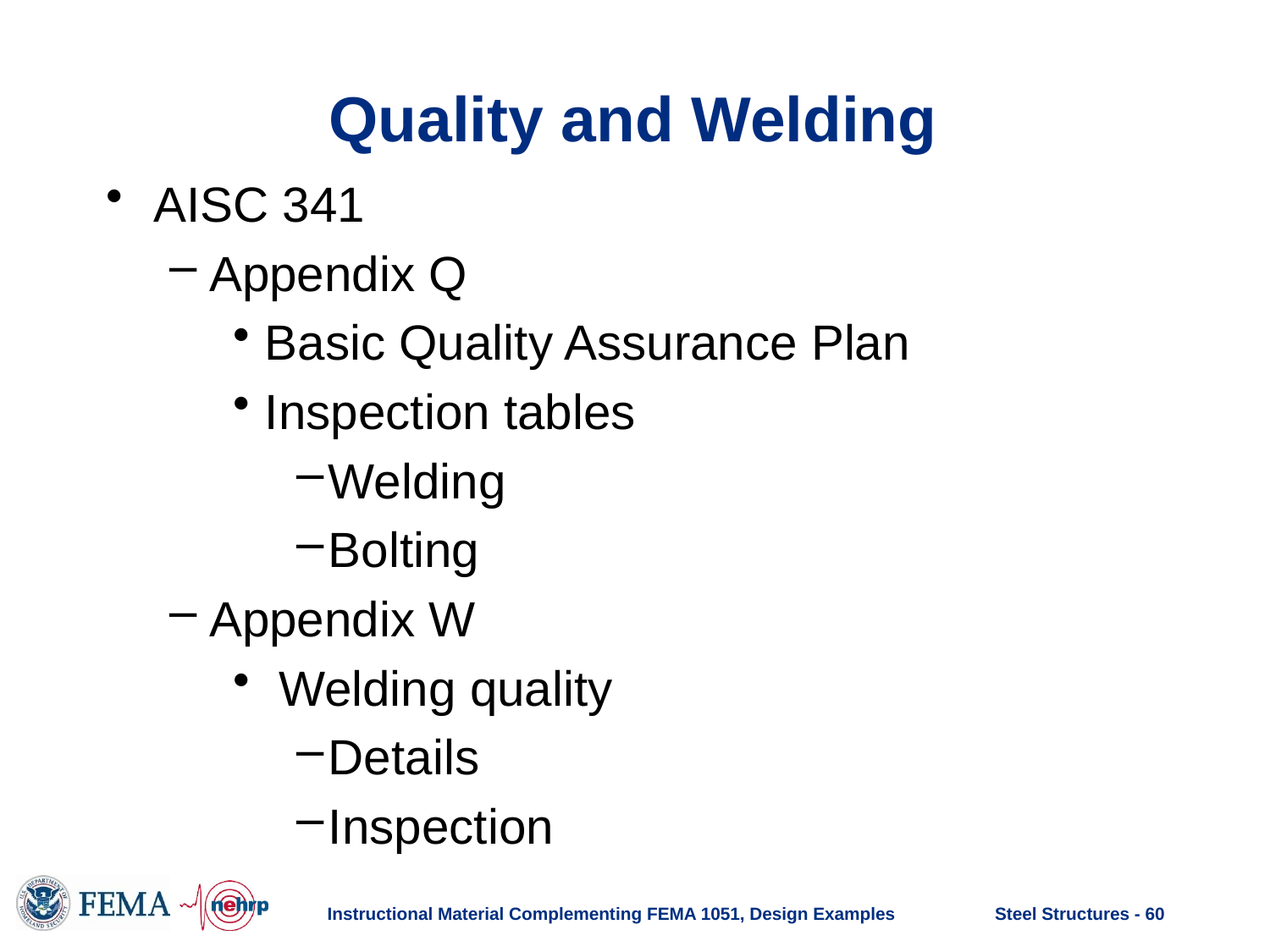

# Quality and Welding
AISC 341
Appendix Q
Basic Quality Assurance Plan
Inspection tables
Welding
Bolting
Appendix W
 Welding quality
Details
Inspection
Instructional Material Complementing FEMA 1051, Design Examples
Steel Structures - 60